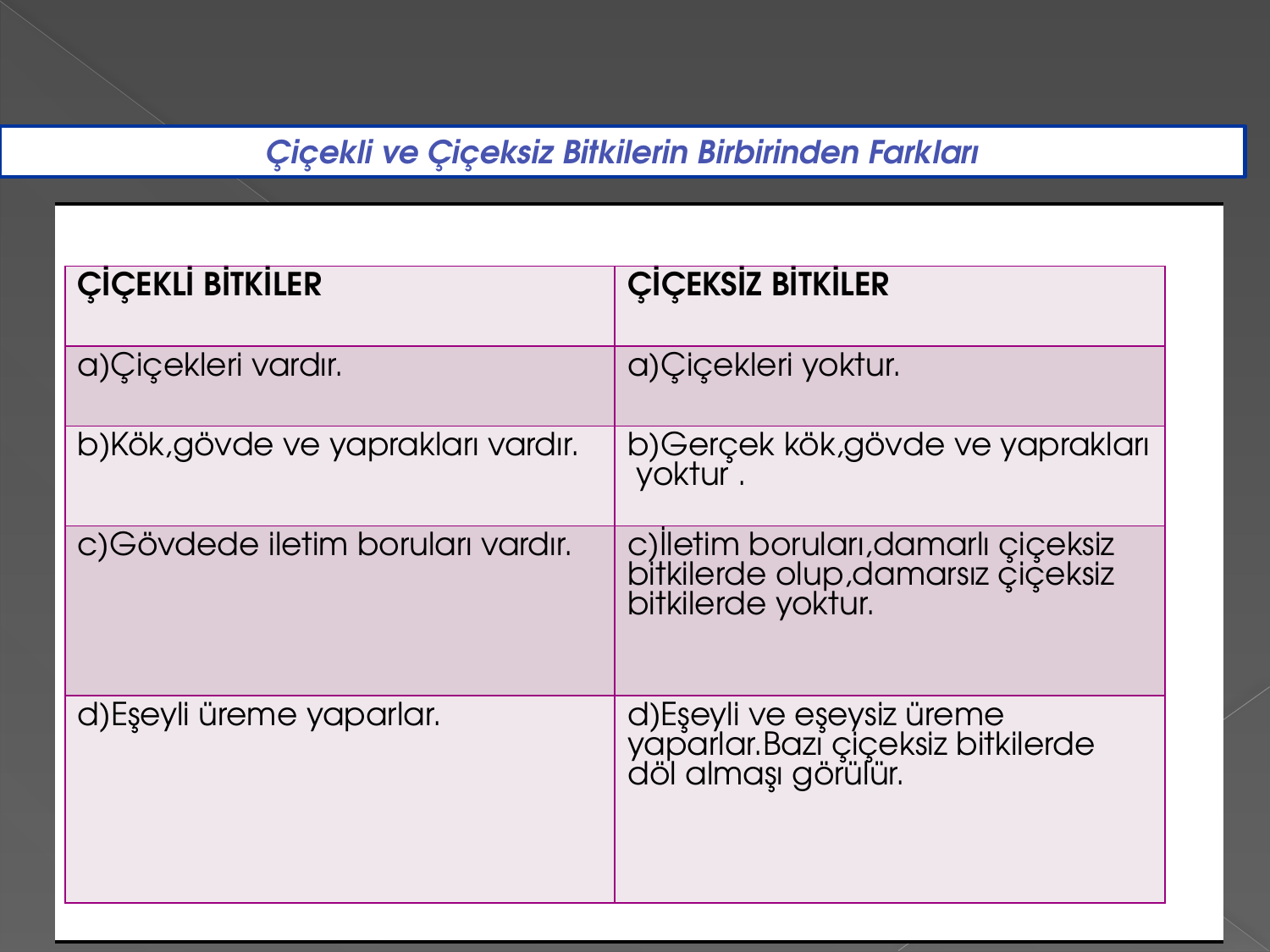

Çiçekli ve Çiçeksiz Bitkilerin Birbirinden Farkları
|  |
| --- |
|  |
|  |
| --- |
| ÇİÇEKLİ BİTKİLER | ÇİÇEKSİZ BİTKİLER |
| --- | --- |
| a)Çiçekleri vardır. | a)Çiçekleri yoktur. |
| b)Kök,gövde ve yaprakları vardır. | b)Gerçek kök,gövde ve yaprakları yoktur . |
| c)Gövdede iletim boruları vardır. | c)İletim boruları,damarlı çiçeksiz bitkilerde olup,damarsız çiçeksiz bitkilerde yoktur. |
| d)Eşeyli üreme yaparlar. | d)Eşeyli ve eşeysiz üreme yaparlar.Bazı çiçeksiz bitkilerde döl almaşı görülür. |
...Egitimhane.com...